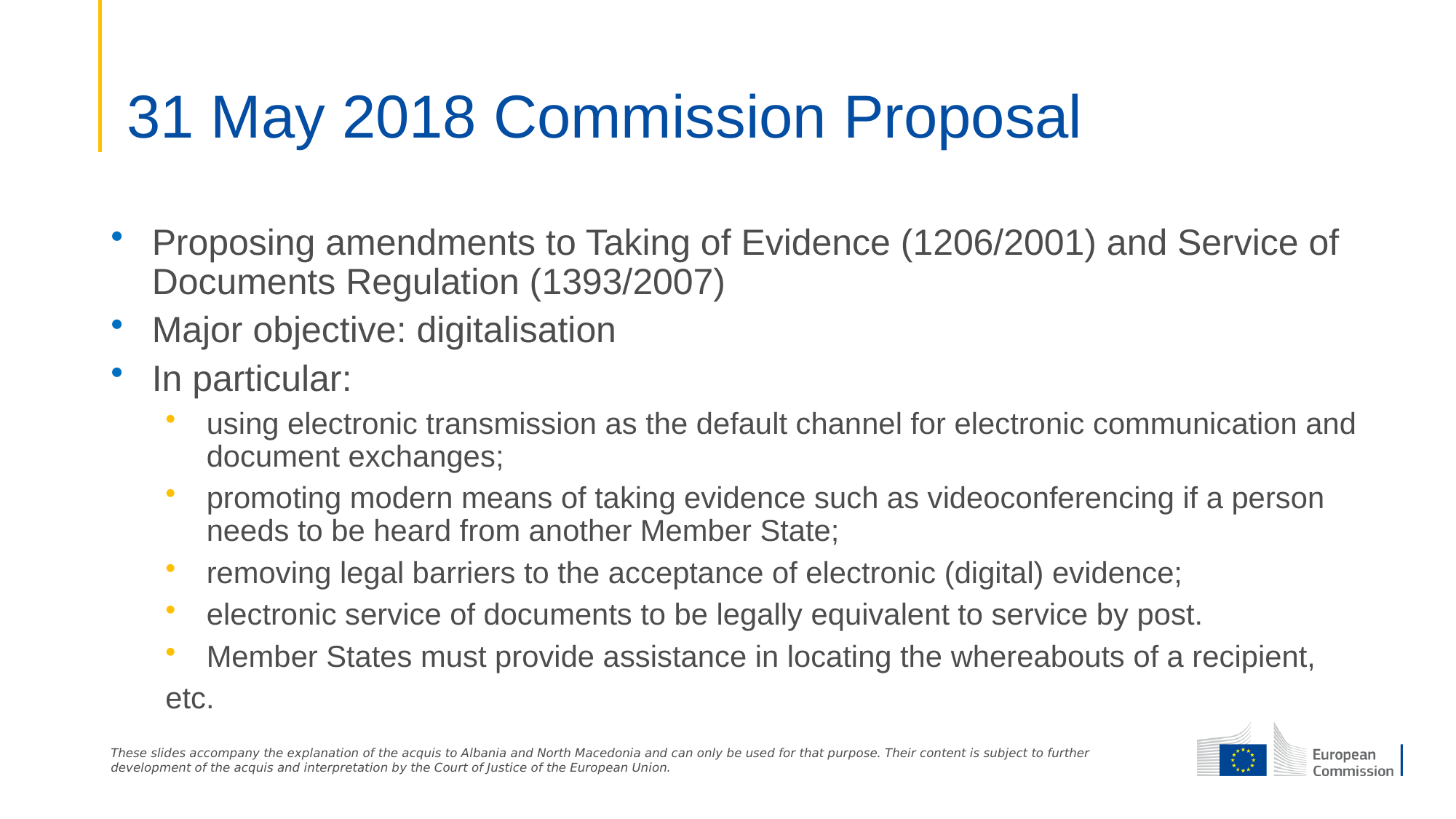

# 31 May 2018 Commission Proposal
Proposing amendments to Taking of Evidence (1206/2001) and Service of Documents Regulation (1393/2007)
Major objective: digitalisation
In particular:
using electronic transmission as the default channel for electronic communication and document exchanges;
promoting modern means of taking evidence such as videoconferencing if a person needs to be heard from another Member State;
removing legal barriers to the acceptance of electronic (digital) evidence;
electronic service of documents to be legally equivalent to service by post.
Member States must provide assistance in locating the whereabouts of a recipient,
etc.